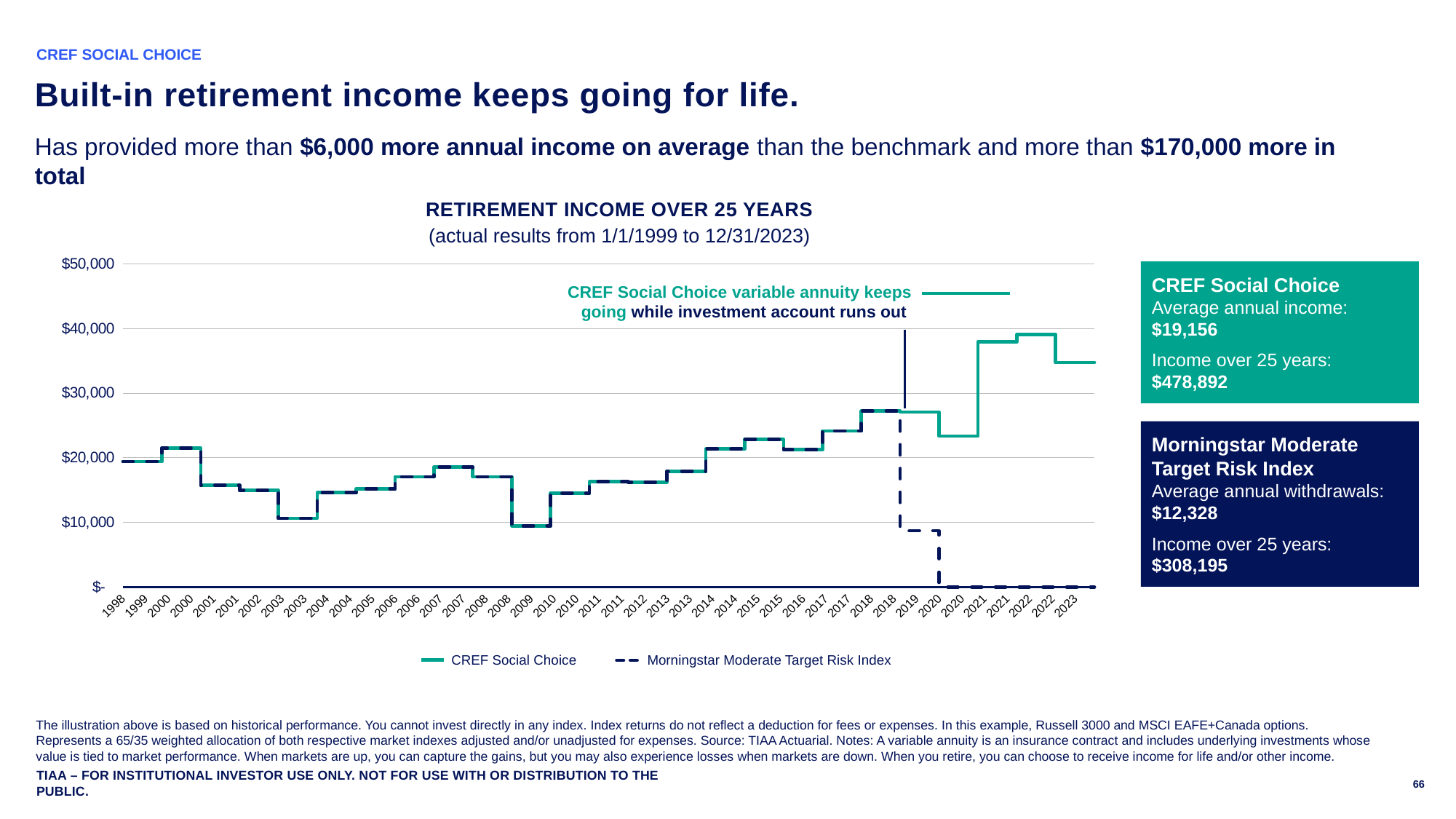

CREF SOCIAL CHOICE

# Built-in retirement income keeps going for life.
Has provided more than $6,000 more annual income on average than the benchmark and more than $170,000 more in total
RETIREMENT INCOME OVER 25 YEARS
(actual results from 1/1/1999 to 12/31/2023)

### Chart

| Category | CREF Stock Account | Russell 3000 & MSCI EAFE + Can 65/35 |
|---|---|---|
| 36525 | 19387.771172281282 | 19387.771172281282 |
| 36891 | 21466.112878962464 | 21466.112878962464 |
| 37256 | 15715.310439285926 | 15715.310439285926 |
| 37621 | 14927.319828020294 | 14927.319828020294 |
| 37986 | 10619.331910687572 | 10619.331910687572 |
| 38352 | 14612.562626736113 | 14612.562626736113 |
| 38717 | 15186.515745939598 | 15186.515745939598 |
| 39082 | 17048.871073505135 | 17048.871073505135 |
| 39447 | 18555.686946870363 | 18555.686946870363 |
| 39813 | 17053.466126389605 | 17053.466126389605 |
| 40178 | 9471.726543082343 | 9471.726543082343 |
| 40543 | 14494.58633721684 | 14494.58633721684 |
| 40908 | 16285.554719838527 | 16285.554719838527 |
| 41274 | 16231.586910980513 | 16231.586910980513 |
| 41639 | 17908.689954421458 | 17908.689954421458 |
| 42004 | 21338.230667833148 | 21338.230667833148 |
| 42369 | 22824.42263199914 | 22824.42263199914 |
| 42735 | 21231.696737311988 | 21231.696737311988 |
| 43100 | 24148.945734742243 | 24148.945734742243 |
| 43465 | 27209.058455522347 | 27209.058455522347 |
| 43830 | 27056.32731061763 | 8703.05414351428 |
| 44196 | 23342.369578311005 | 0.0 |
| 44561 | 37892.2391429385 | 0.0 |
| 44926 | 39065.300176670506 | 0.0 |
| 45291 | 34710.423469888614 | 0.0 |
| 36160 | 19387.771172281282 | 19387.771172281282 |
| 36525 | 21466.112878962464 | 21466.112878962464 |
| 36891 | 15715.310439285926 | 15715.310439285926 |
| 37256 | 14927.319828020294 | 14927.319828020294 |
| 37621 | 10619.331910687572 | 10619.331910687572 |
| 37986 | 14612.562626736113 | 14612.562626736113 |
| 38352 | 15186.515745939598 | 15186.515745939598 |
| 38717 | 17048.871073505135 | 17048.871073505135 |
| 39082 | 18555.686946870363 | 18555.686946870363 |
| 39447 | 17053.466126389605 | 17053.466126389605 |
| 39813 | 9471.726543082343 | 9471.726543082343 |
| 40178 | 14494.58633721684 | 14494.58633721684 |
| 40543 | 16285.554719838527 | 16285.554719838527 |
| 40908 | 16231.586910980513 | 16231.586910980513 |
| 41274 | 17908.689954421458 | 17908.689954421458 |
| 41639 | 21338.230667833148 | 21338.230667833148 |
| 42004 | 22824.42263199914 | 22824.42263199914 |
| 42369 | 21231.696737311988 | 21231.696737311988 |
| 42735 | 24148.945734742243 | 24148.945734742243 |
| 43100 | 27209.058455522347 | 27209.058455522347 |
| 43465 | 27056.32731061763 | 8703.05414351428 |
| 43830 | 23342.369578311005 | 0.0 |
| 44196 | 37892.2391429385 | 0.0 |
| 44561 | 39065.300176670506 | 0.0 |
| 44926 | 34710.423469888614 | 0.0 |
|  | None | None |
|  | None | None |
CREF Social Choice
Average annual income:
$19,156
Income over 25 years:
$478,892
CREF Social Choice variable annuity keeps going while investment account runs out
Morningstar Moderate Target Risk Index
Average annual withdrawals:
$12,328
Income over 25 years:
$308,195
CREF Social Choice
Morningstar Moderate Target Risk Index
The illustration above is based on historical performance. You cannot invest directly in any index. Index returns do not reflect a deduction for fees or expenses. In this example, Russell 3000 and MSCI EAFE+Canada options. Represents a 65/35 weighted allocation of both respective market indexes adjusted and/or unadjusted for expenses. Source: TIAA Actuarial. Notes: A variable annuity is an insurance contract and includes underlying investments whose value is tied to market performance. When markets are up, you can capture the gains, but you may also experience losses when markets are down. When you retire, you can choose to receive income for life and/or other income.
TIAA – FOR Institutional INVESTOR USE ONLY. NOT FOR USE WITH OR DISTRIBUTION TO THE PUBLIC.
66